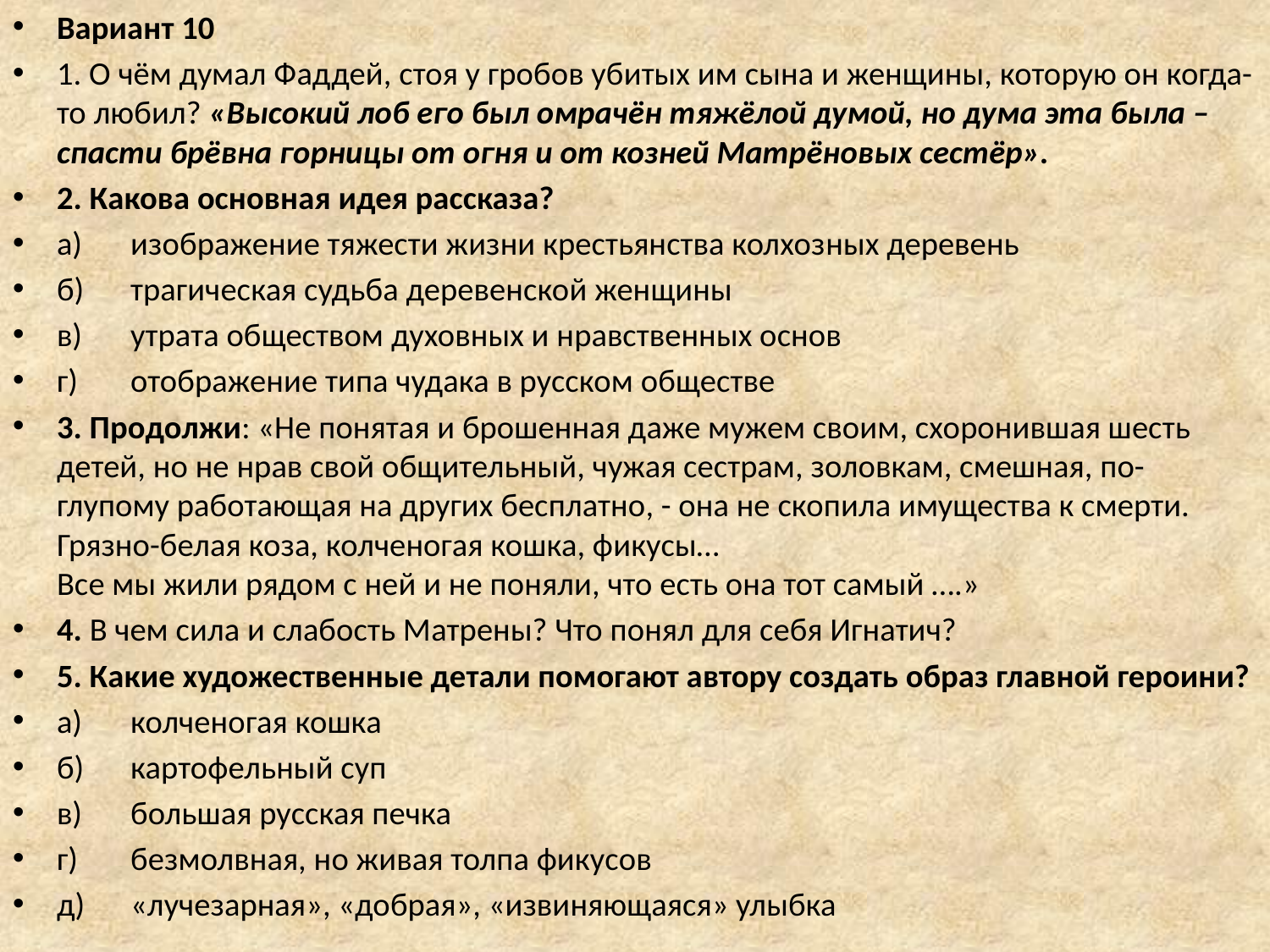

Вариант 10
1. О чём думал Фаддей, стоя у гробов убитых им сына и женщины, которую он когда-то любил? «Высокий лоб его был омрачён тяжёлой думой, но дума эта была – спасти брёвна горницы от огня и от козней Матрёновых сестёр».
2. Какова основная идея рассказа?
а)	изображение тяжести жизни крестьянства колхоз­ных деревень
б)	трагическая судьба деревенской женщины
в)	утрата обществом духовных и нравственных основ
г)	отображение типа чудака в русском обществе
3. Продолжи: «Не понятая и брошенная даже мужем своим, схоронившая шесть детей, но не нрав свой общительный, чужая сестрам, золовкам, смешная, по-глупому работающая на других бесплатно, - она не скопила имущества к смерти. Грязно-белая коза, колченогая кошка, фикусы…
Все мы жили рядом с ней и не поняли, что есть она тот самый ….»
4. В чем сила и слабость Матрены? Что понял для себя Игнатич?
5. Какие художественные детали помогают автору создать образ главной героини?
а)	колченогая кошка
б)	картофельный суп
в)	большая русская печка
г)	безмолвная, но живая толпа фикусов
д)	«лучезарная», «добрая», «извиняющаяся» улыбка

#